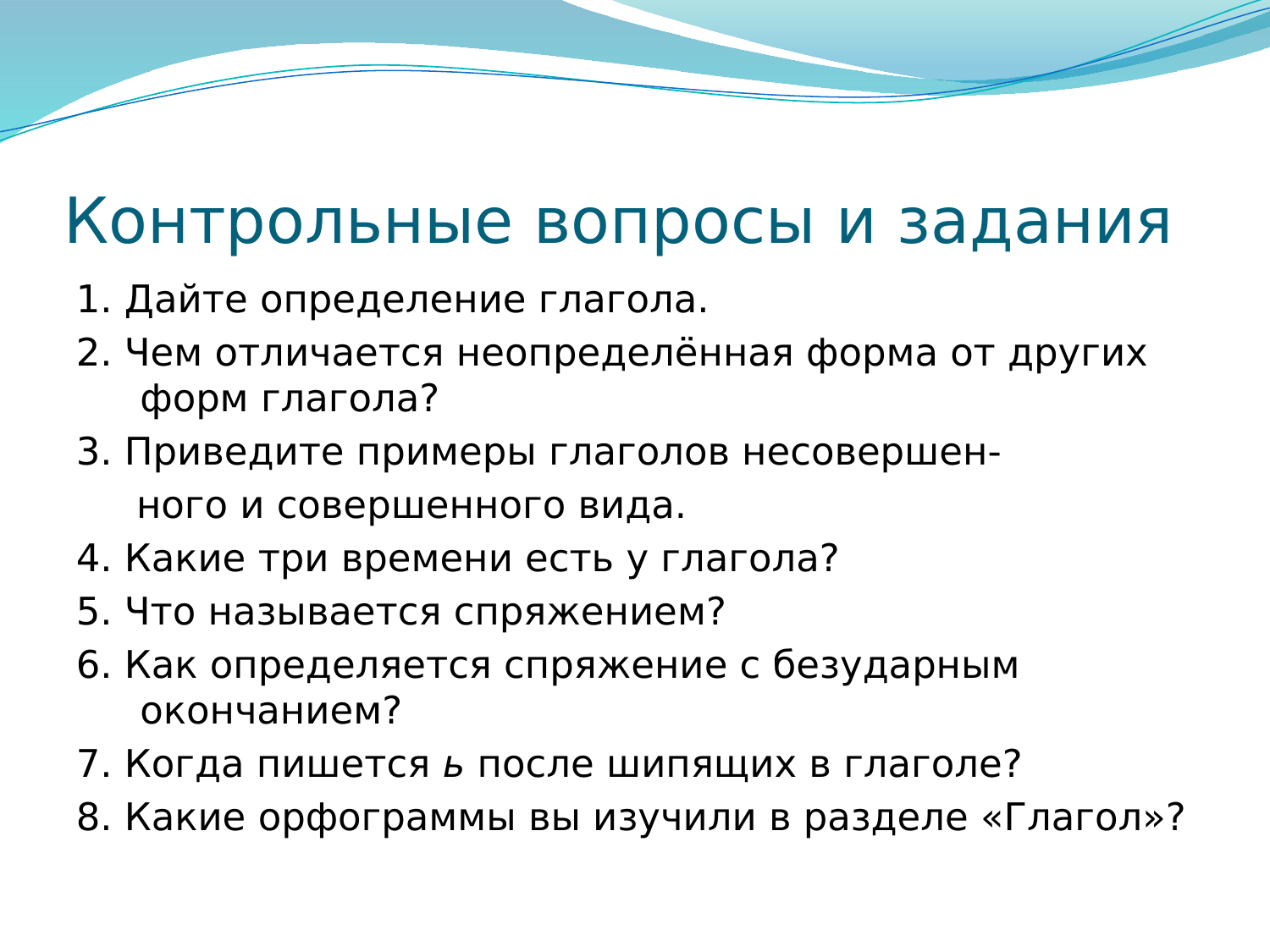

# Контрольные вопросы и задания
1. Дайте определение глагола.
2. Чем отличается неопределённая форма от других форм глагола?
3. Приведите примеры глаголов несовершен-
     ного и совершенного вида.
4. Какие три времени есть у глагола?
5. Что называется спряжением?
6. Как определяется спряжение с безударным окончанием?
7. Когда пишется ь после шипящих в глаголе?
8. Какие орфограммы вы изучили в разделе «Глагол»?